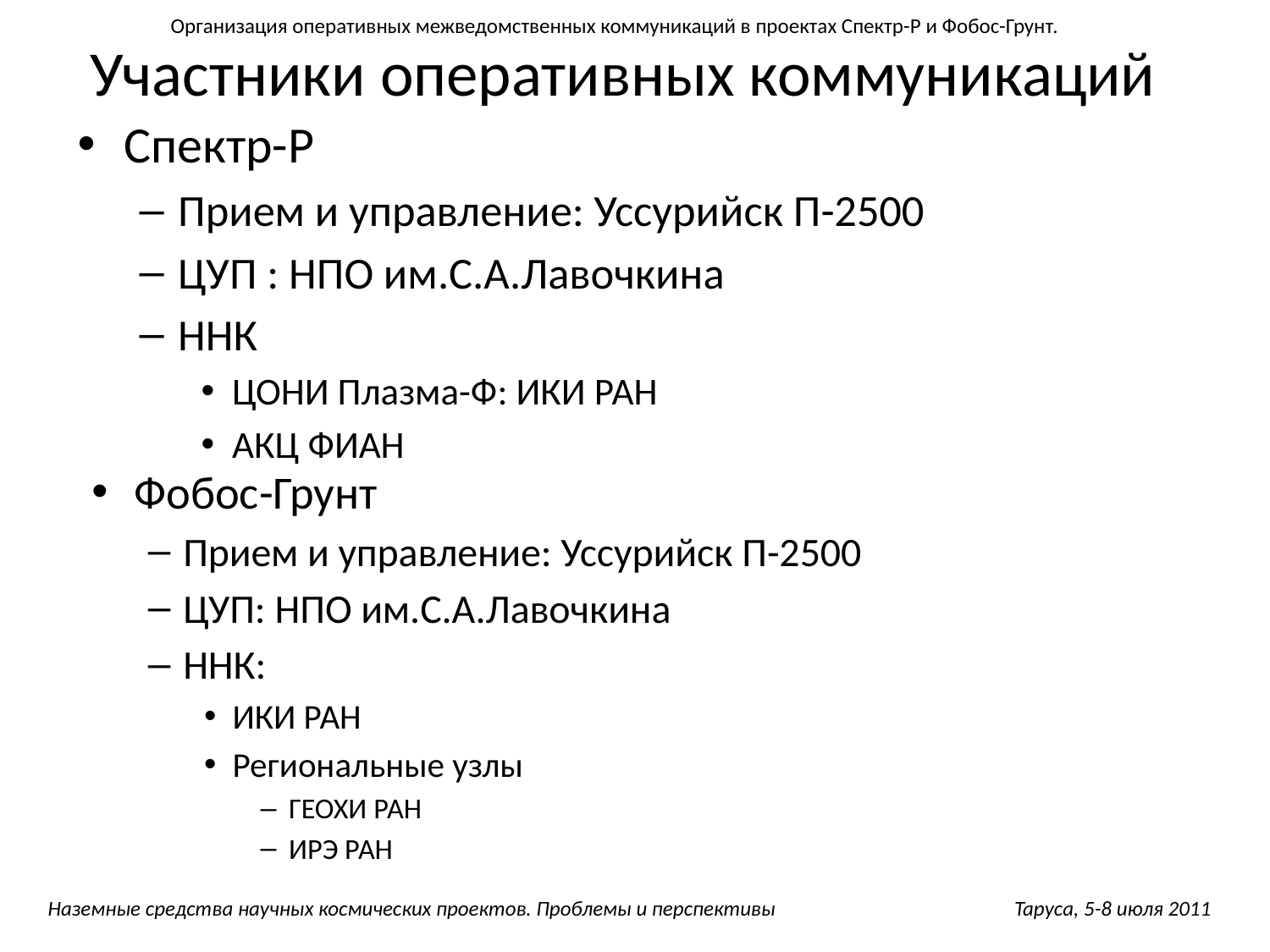

Организация оперативных межведомственных коммуникаций в проектах Спектр-Р и Фобос-Грунт.
Участники оперативных коммуникаций
Спектр-Р
Прием и управление: Уссурийск П-2500
ЦУП : НПО им.С.А.Лавочкина
ННК
ЦОНИ Плазма-Ф: ИКИ РАН
АКЦ ФИАН

Фобос-Грунт
Прием и управление: Уссурийск П-2500
ЦУП: НПО им.С.А.Лавочкина
ННК:
ИКИ РАН
Региональные узлы
ГЕОХИ РАН
ИРЭ РАН
Наземные средства научных космических проектов. Проблемы и перспективы		                Таруса, 5-8 июля 2011